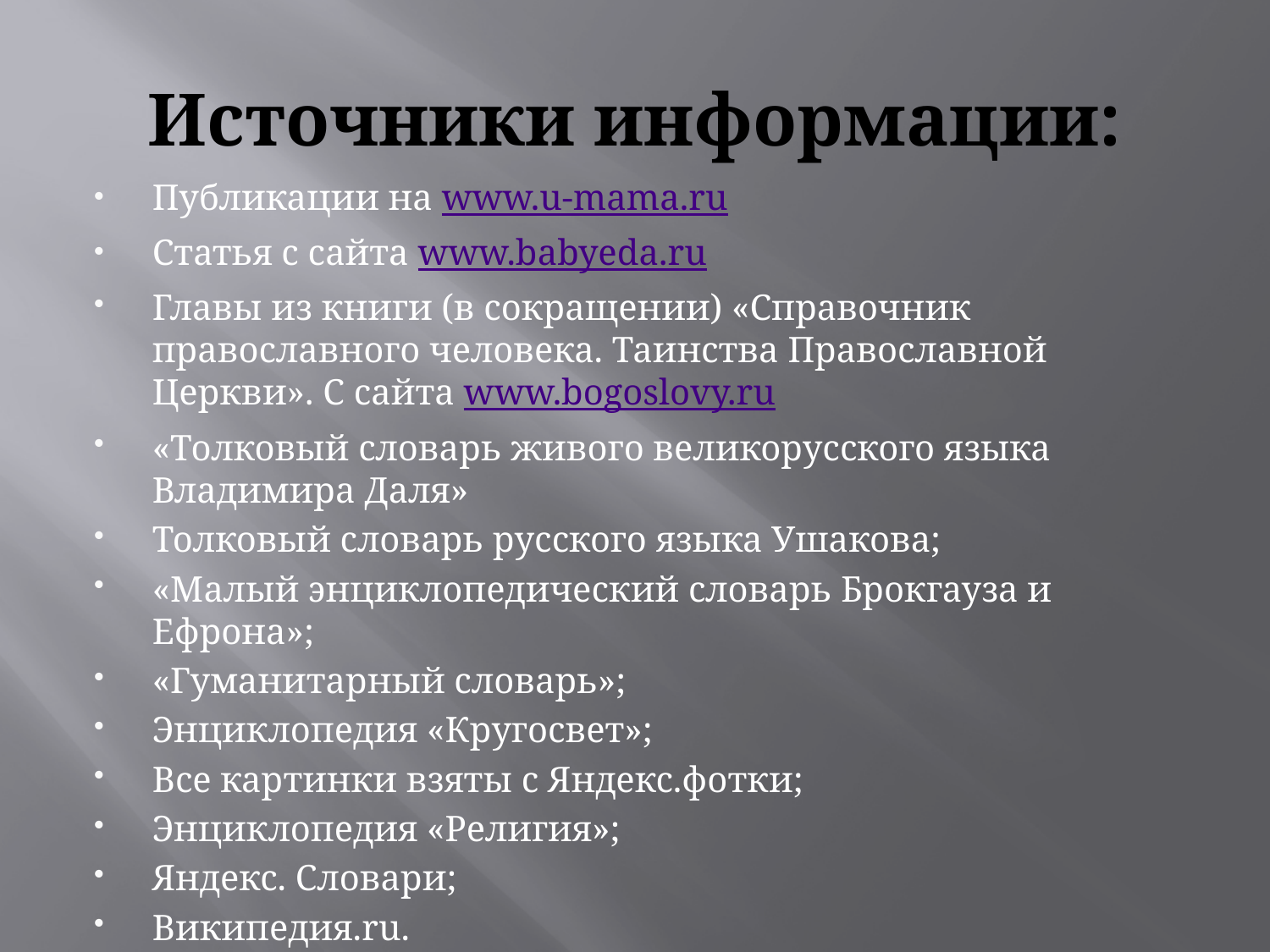

# Источники информации:
Публикации на www.u-mama.ru
Статья с сайта www.babyeda.ru
Главы из книги (в сокращении) «Справочник православного человека. Таинства Православной Церкви». С сайта www.bogoslovy.ru
«Толковый словарь живого великорусского языка Владимира Даля»
Толковый словарь русского языка Ушакова;
«Малый энциклопедический словарь Брокгауза и Ефрона»;
«Гуманитарный словарь»;
Энциклопедия «Кругосвет»;
Все картинки взяты с Яндекс.фотки;
Энциклопедия «Религия»;
Яндекс. Словари;
Википедия.ru.